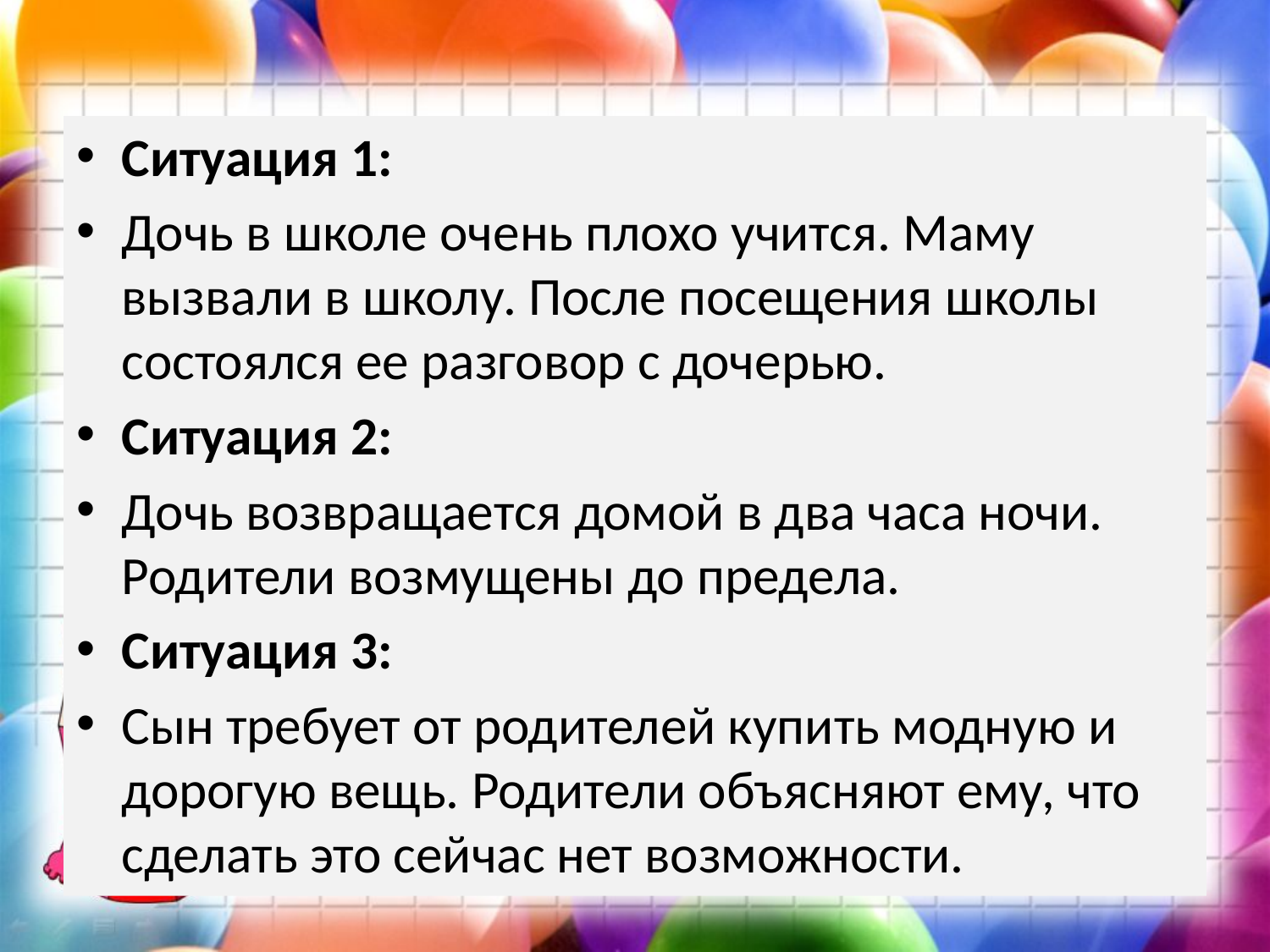

Ситуация 1:
Дочь в школе очень плохо учится. Маму вызвали в школу. После посещения школы состоялся ее разговор с дочерью.
Ситуация 2:
Дочь возвращается домой в два часа ночи. Родители возмущены до предела.
Ситуация 3:
Сын требует от родителей купить модную и дорогую вещь. Родители объясняют ему, что сделать это сейчас нет возможности.